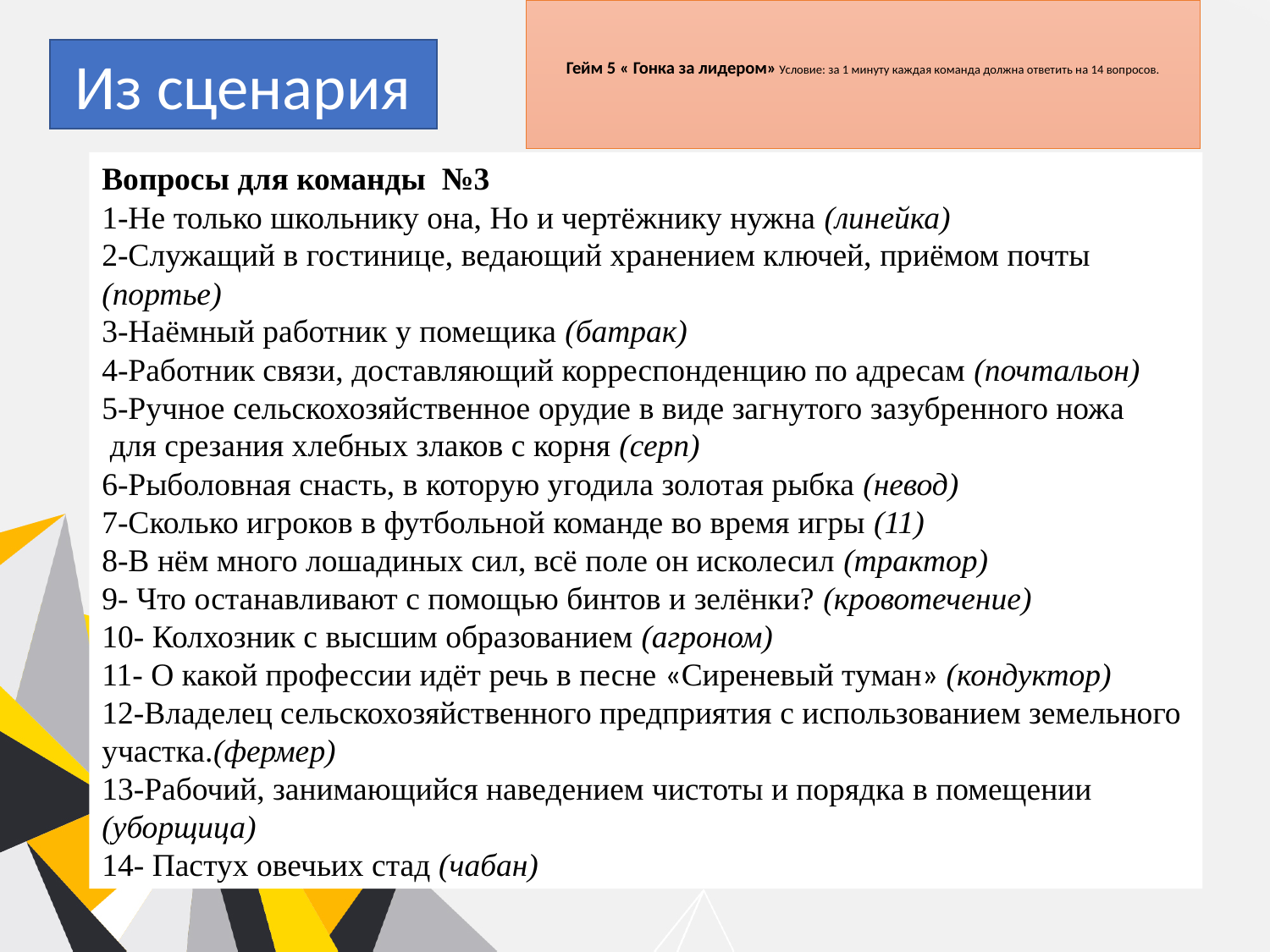

# Гейм 5 « Гонка за лидером» Условие: за 1 минуту каждая команда должна ответить на 14 вопросов.
Из сценария
Вопросы для команды  №3
1-Не только школьнику она, Но и чертёжнику нужна (линейка)
2-Служащий в гостинице, ведающий хранением ключей, приёмом почты (портье)
3-Наёмный работник у помещика (батрак)
4-Работник связи, доставляющий корреспонденцию по адресам (почтальон)
5-Ручное сельскохозяйственное орудие в виде загнутого зазубренного ножа
 для срезания хлебных злаков с корня (серп)
6-Рыболовная снасть, в которую угодила золотая рыбка (невод)
7-Сколько игроков в футбольной команде во время игры (11)
8-В нём много лошадиных сил, всё поле он исколесил (трактор)
9- Что останавливают с помощью бинтов и зелёнки? (кровотечение)
10- Колхозник с высшим образованием (агроном)
11- О какой профессии идёт речь в песне «Сиреневый туман» (кондуктор)
12-Владелец сельскохозяйственного предприятия с использованием земельного участка.(фермер)
13-Рабочий, занимающийся наведением чистоты и порядка в помещении (уборщица)
14- Пастух овечьих стад (чабан)